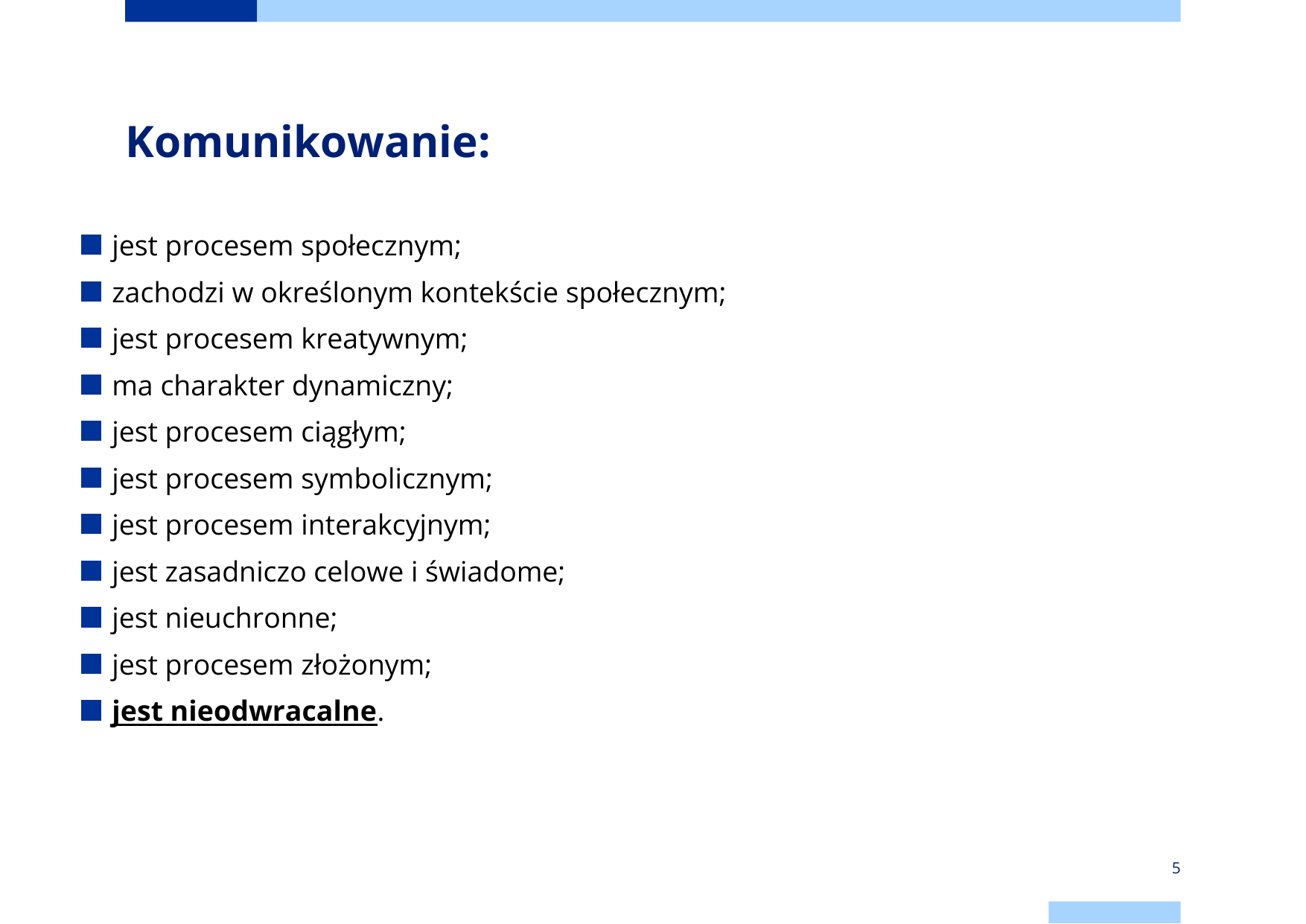

# Komunikowanie:
jest procesem społecznym;
zachodzi w określonym kontekście społecznym;
jest procesem kreatywnym;
ma charakter dynamiczny;
jest procesem ciągłym;
jest procesem symbolicznym;
jest procesem interakcyjnym;
jest zasadniczo celowe i świadome;
jest nieuchronne;
jest procesem złożonym;
jest nieodwracalne.

5